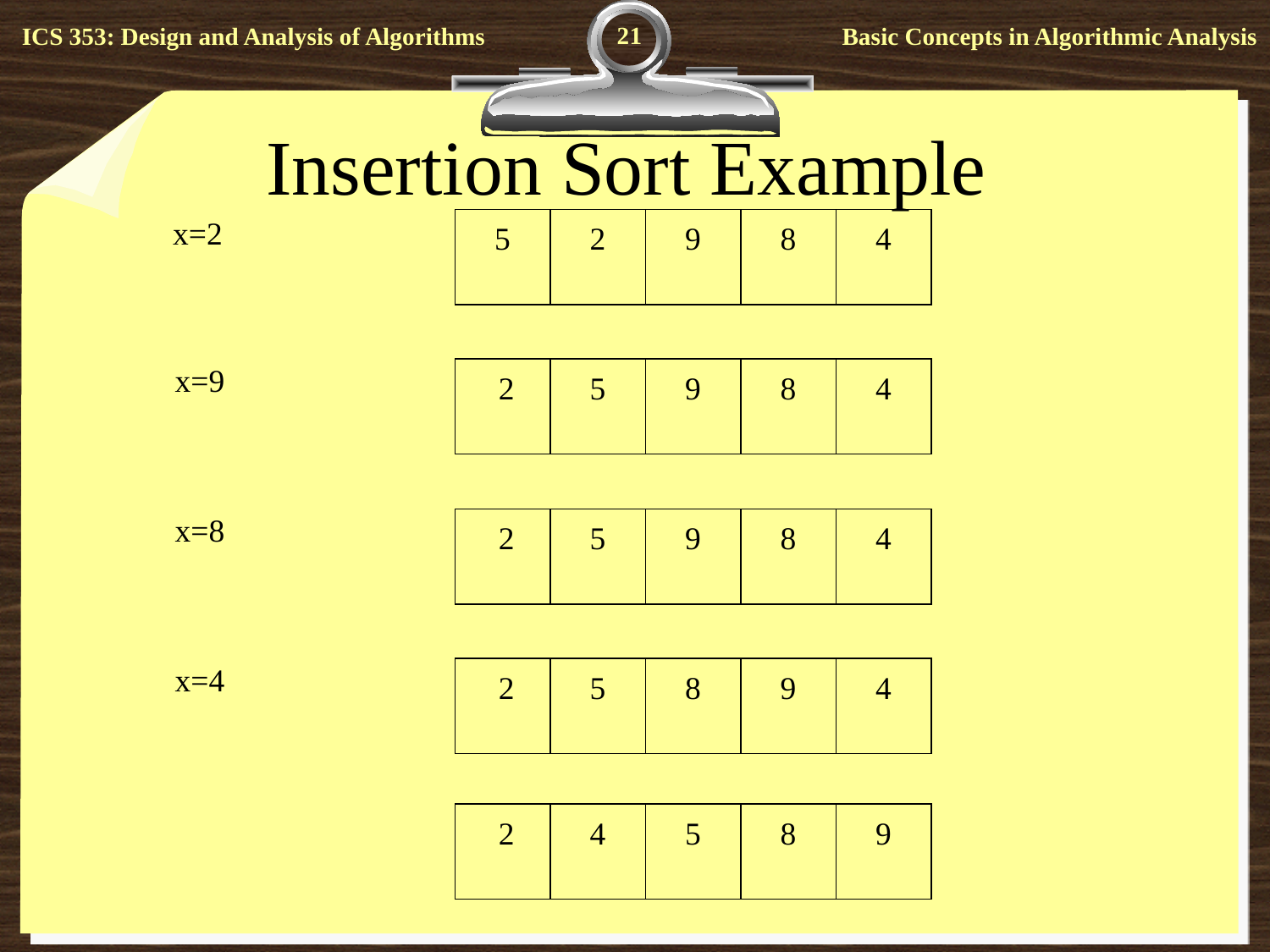

21
# Insertion Sort Example
x=2

5
2
9
8
4
x=9

 2
5
9
8
4
x=8

 2
5
9
8
4
x=4

 2
5
8
9
4

 2
4
5
8
9